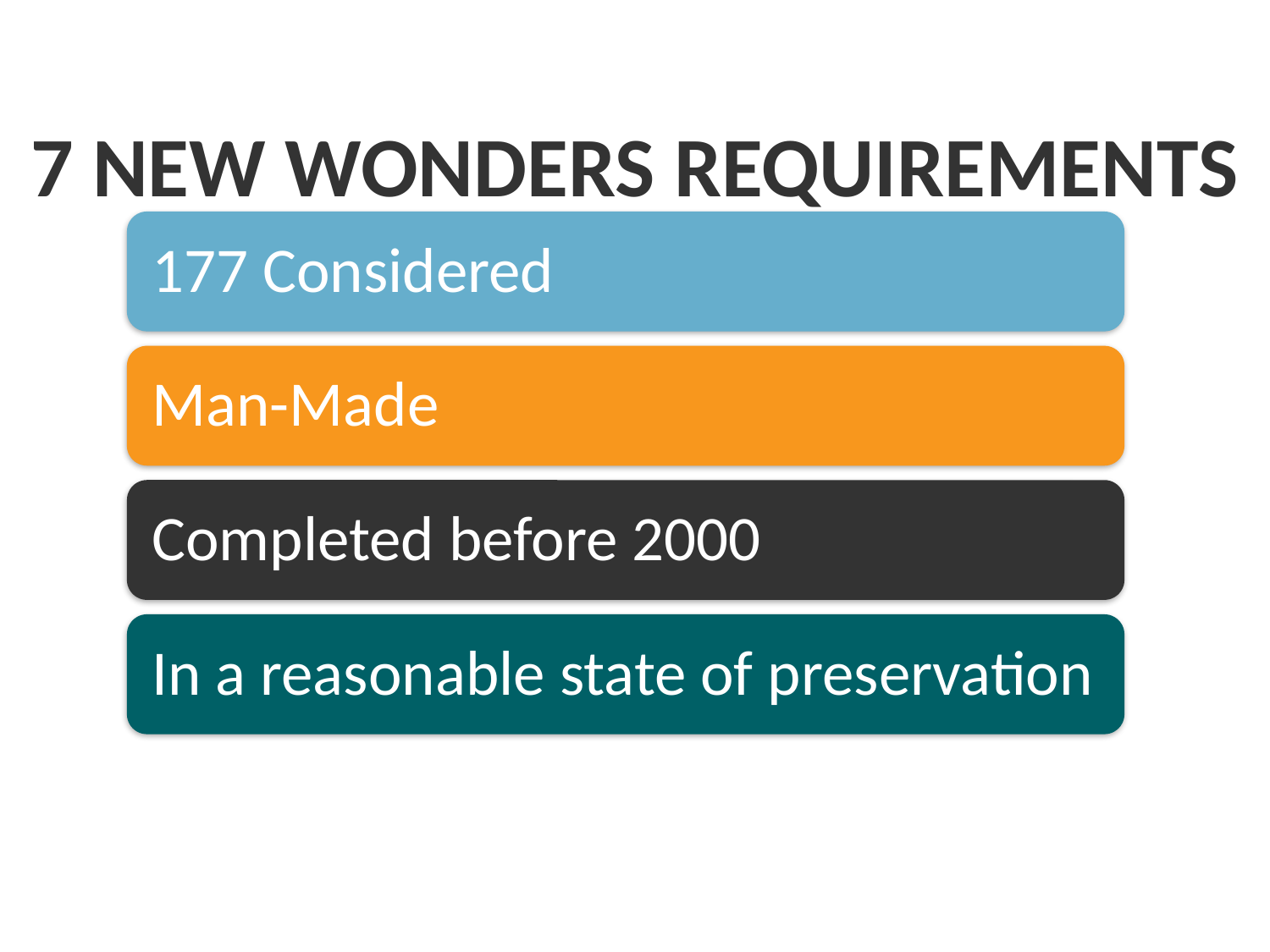

7 new wonders Requirements
177 Considered
Man-Made
Completed before 2000
In a reasonable state of preservation